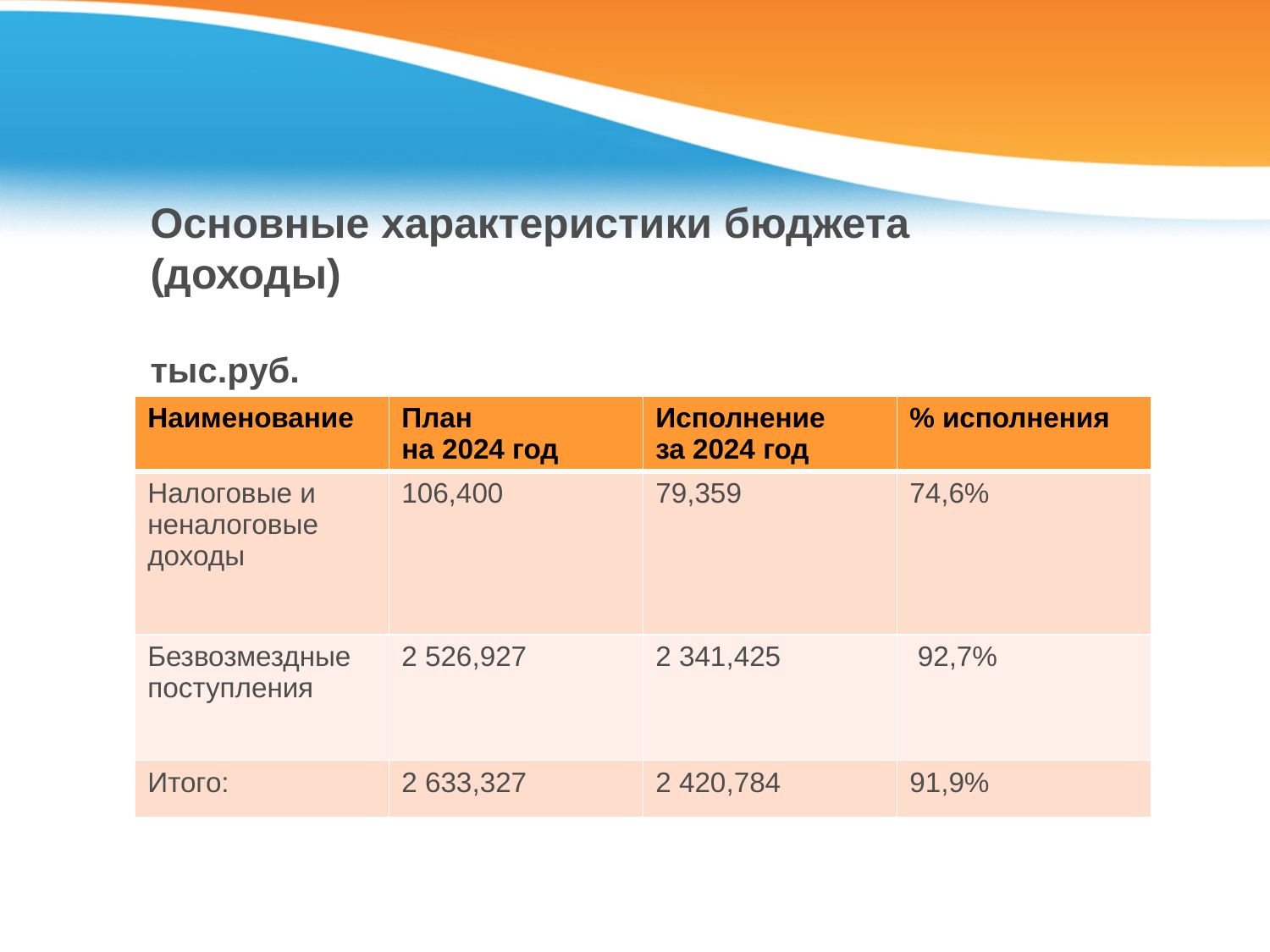

# Основные характеристики бюджета (доходы) тыс.руб.
| Наименование | План на 2024 год | Исполнение за 2024 год | % исполнения |
| --- | --- | --- | --- |
| Налоговые и неналоговые доходы | 106,400 | 79,359 | 74,6% |
| Безвозмездные поступления | 2 526,927 | 2 341,425 | 92,7% |
| Итого: | 2 633,327 | 2 420,784 | 91,9% |